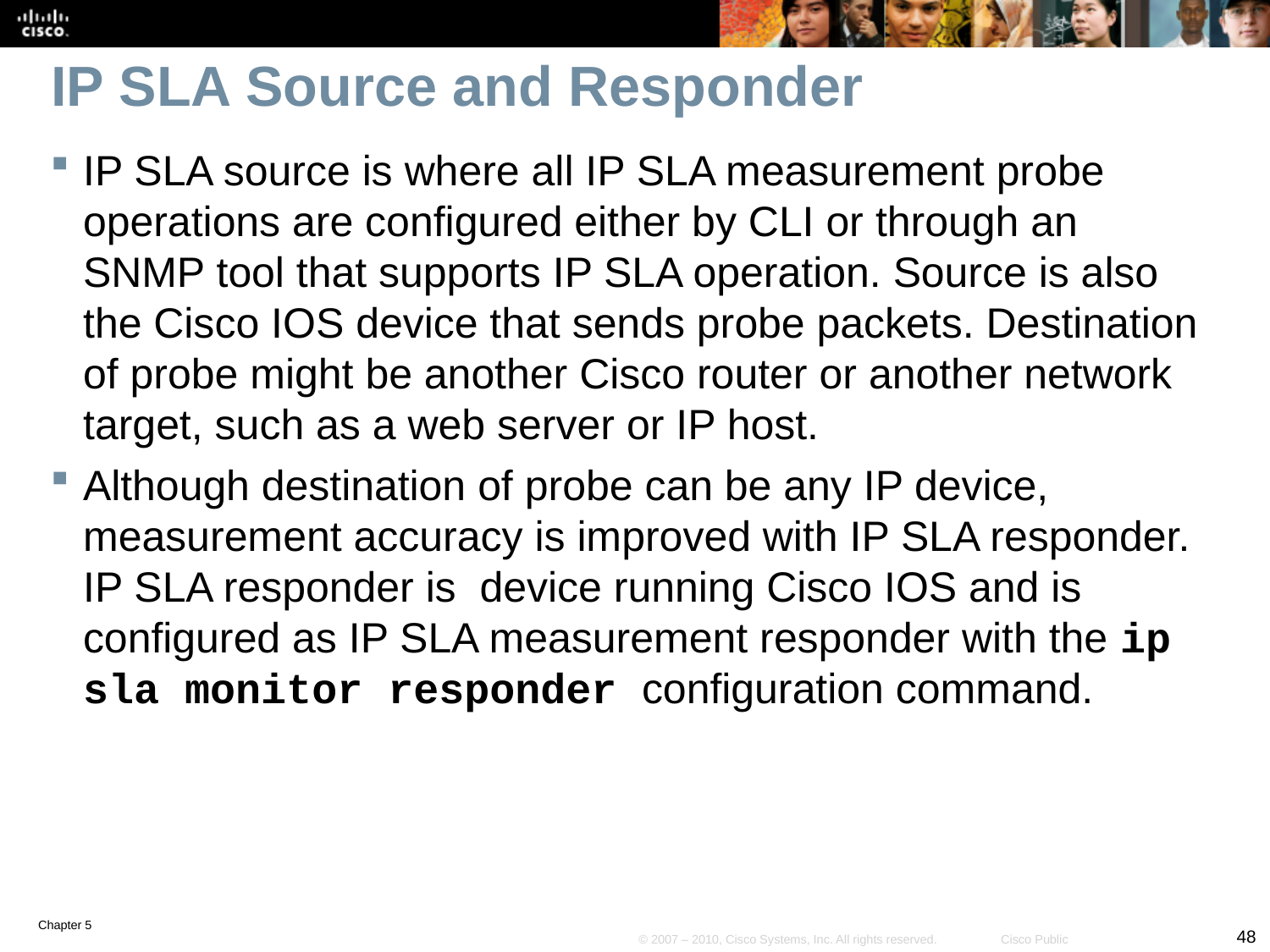

# IP SLA Source and Responder
IP SLA source is where all IP SLA measurement probe operations are configured either by CLI or through an SNMP tool that supports IP SLA operation. Source is also the Cisco IOS device that sends probe packets. Destination of probe might be another Cisco router or another network target, such as a web server or IP host.
Although destination of probe can be any IP device, measurement accuracy is improved with IP SLA responder. IP SLA responder is  device running Cisco IOS and is configured as IP SLA measurement responder with the ip sla monitor responder configuration command.